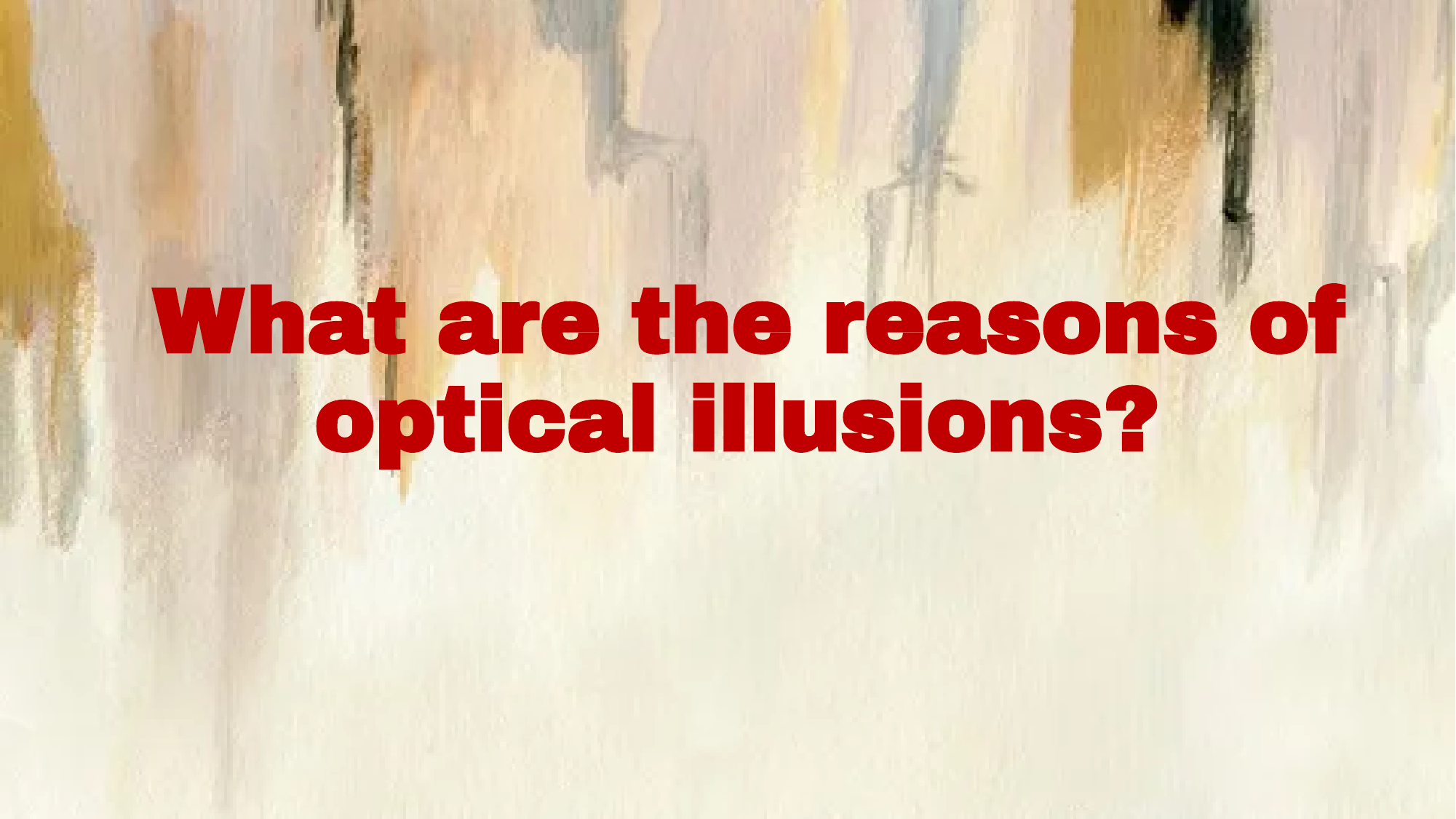

# What are the reasons of optical illusions?